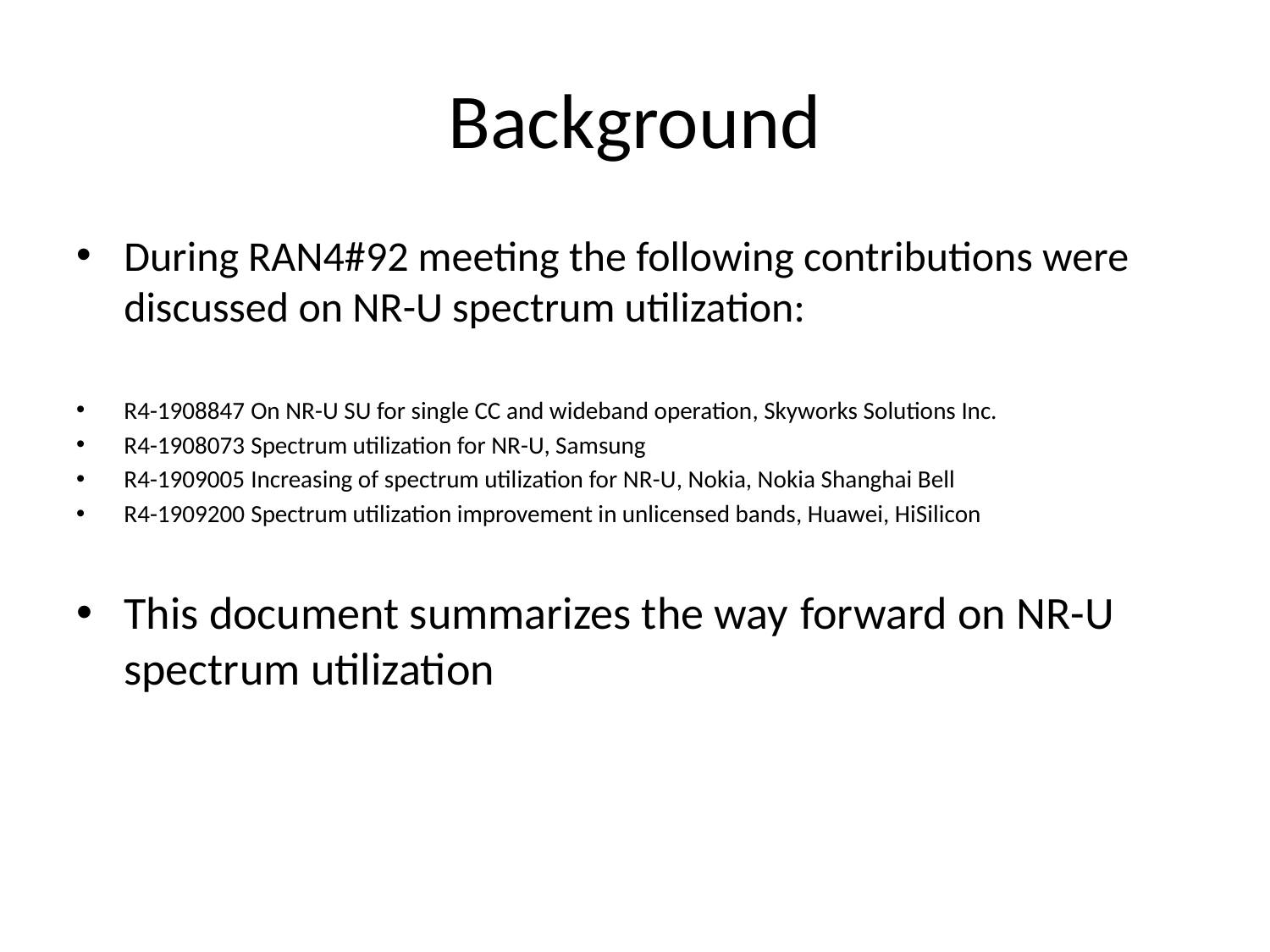

# Background
During RAN4#92 meeting the following contributions were discussed on NR-U spectrum utilization:

R4-1908847	On NR-U SU for single CC and wideband operation, Skyworks Solutions Inc.
R4-1908073	Spectrum utilization for NR-U, Samsung
R4-1909005	Increasing of spectrum utilization for NR-U, Nokia, Nokia Shanghai Bell
R4-1909200	Spectrum utilization improvement in unlicensed bands, Huawei, HiSilicon

This document summarizes the way forward on NR-U spectrum utilization